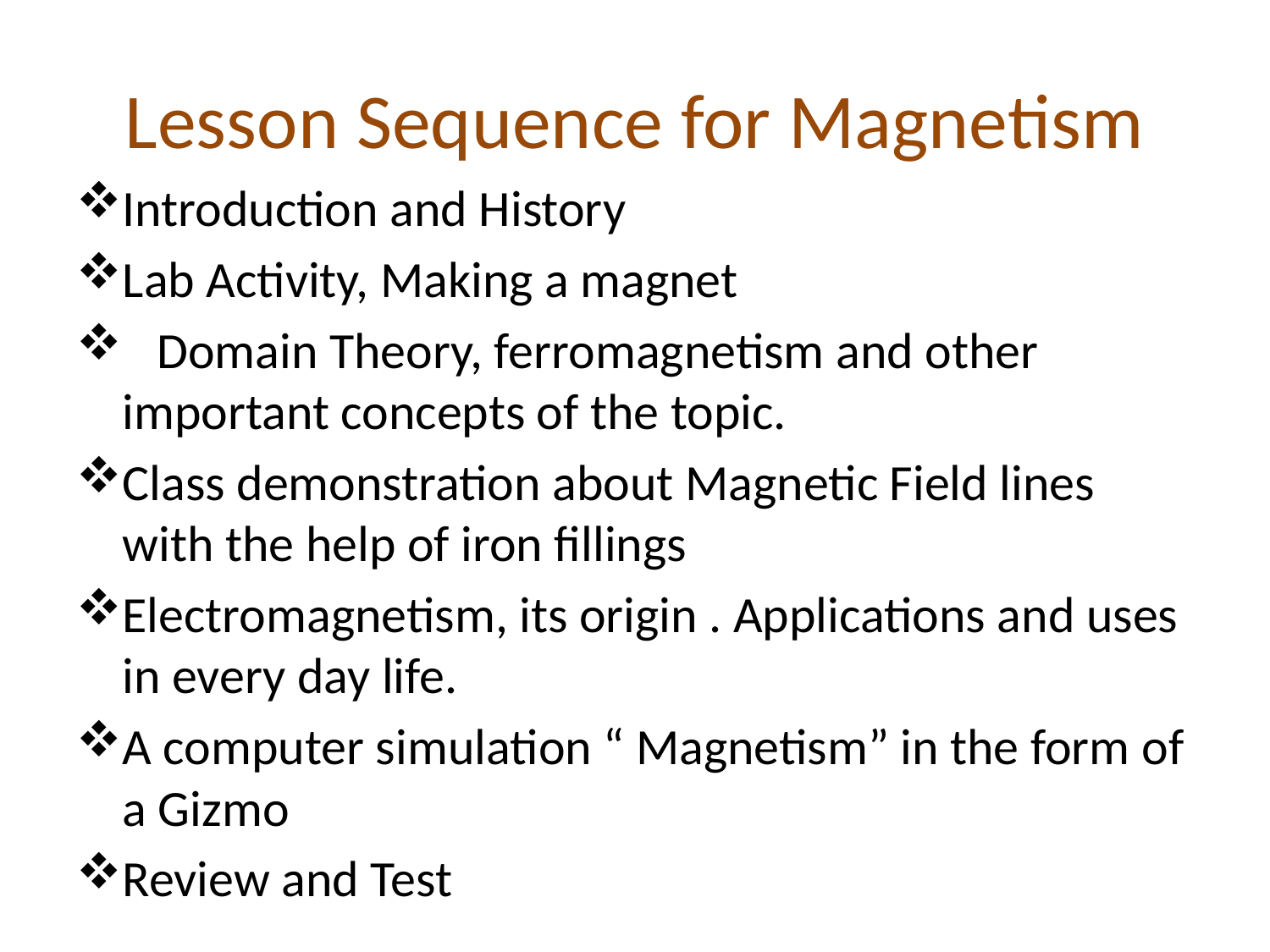

# Lesson Sequence for Magnetism
Introduction and History
Lab Activity, Making a magnet
   Domain Theory, ferromagnetism and other important concepts of the topic.
Class demonstration about Magnetic Field lines with the help of iron fillings
Electromagnetism, its origin . Applications and uses in every day life.
A computer simulation “ Magnetism” in the form of a Gizmo
Review and Test